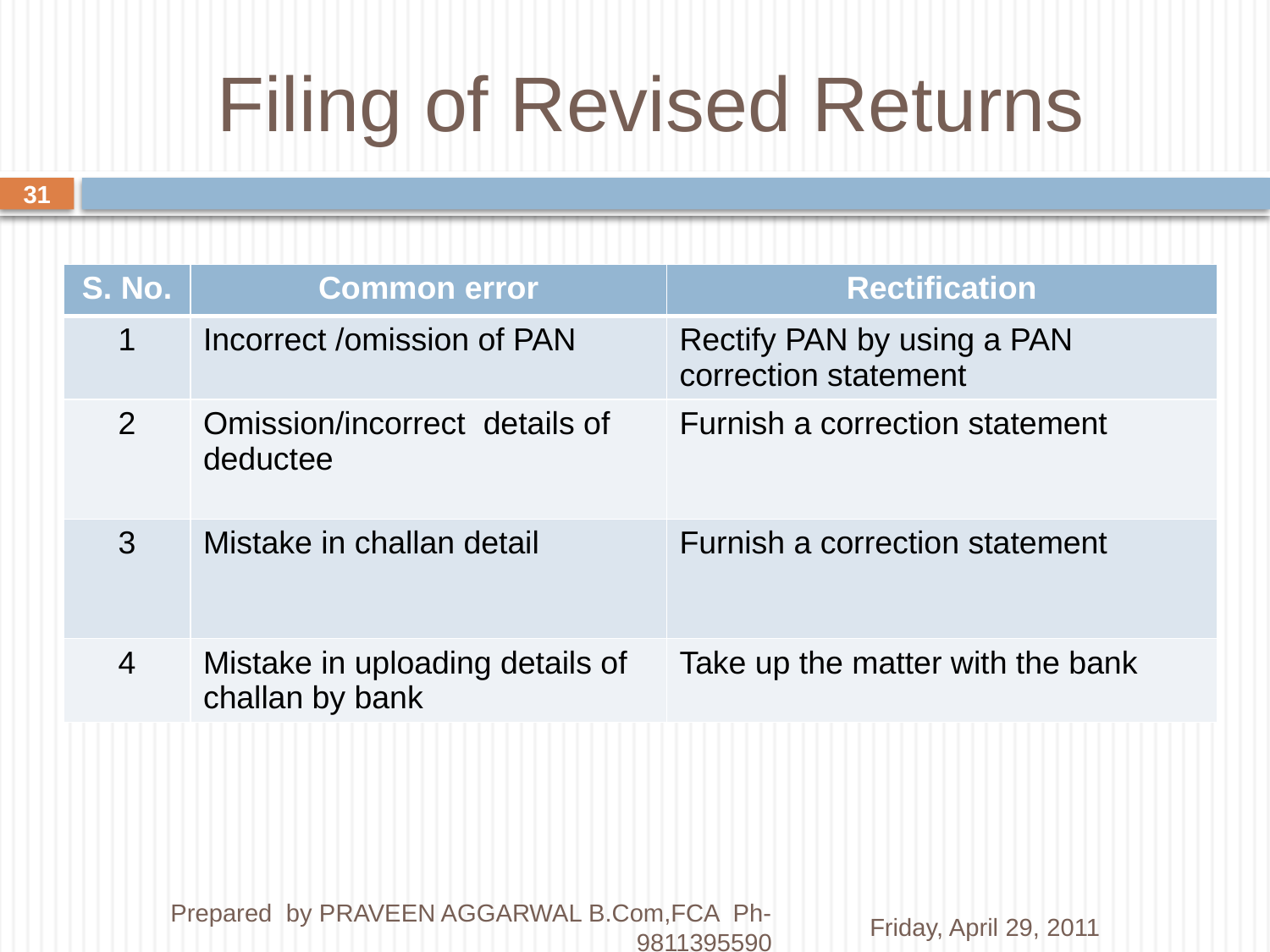

# Filing of Revised Returns
31

| S. No. | Common error | Rectification |
| --- | --- | --- |
| 1 | Incorrect /omission of PAN | Rectify PAN by using a PAN correction statement |
| 2 | Omission/incorrect details of deductee | Furnish a correction statement |
| 3 | Mistake in challan detail | Furnish a correction statement |
| 4 | Mistake in uploading details of challan by bank | Take up the matter with the bank |
Prepared  by PRAVEEN AGGARWAL B.Com,FCA  Ph-9811395590
Friday, April 29, 2011